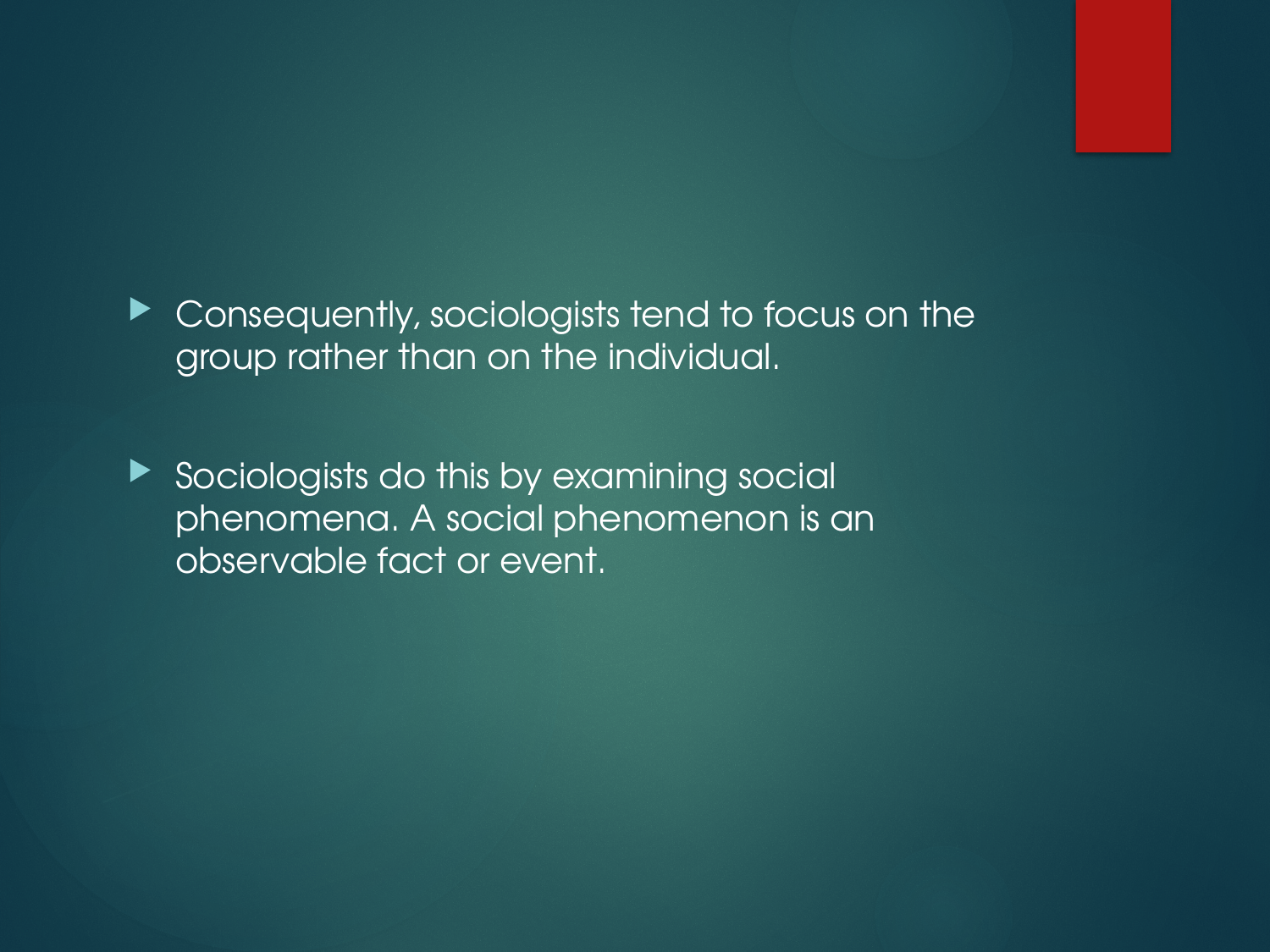

#
Consequently, sociologists tend to focus on the group rather than on the individual.

Sociologists do this by examining social phenomena. A social phenomenon is an observable fact or event.